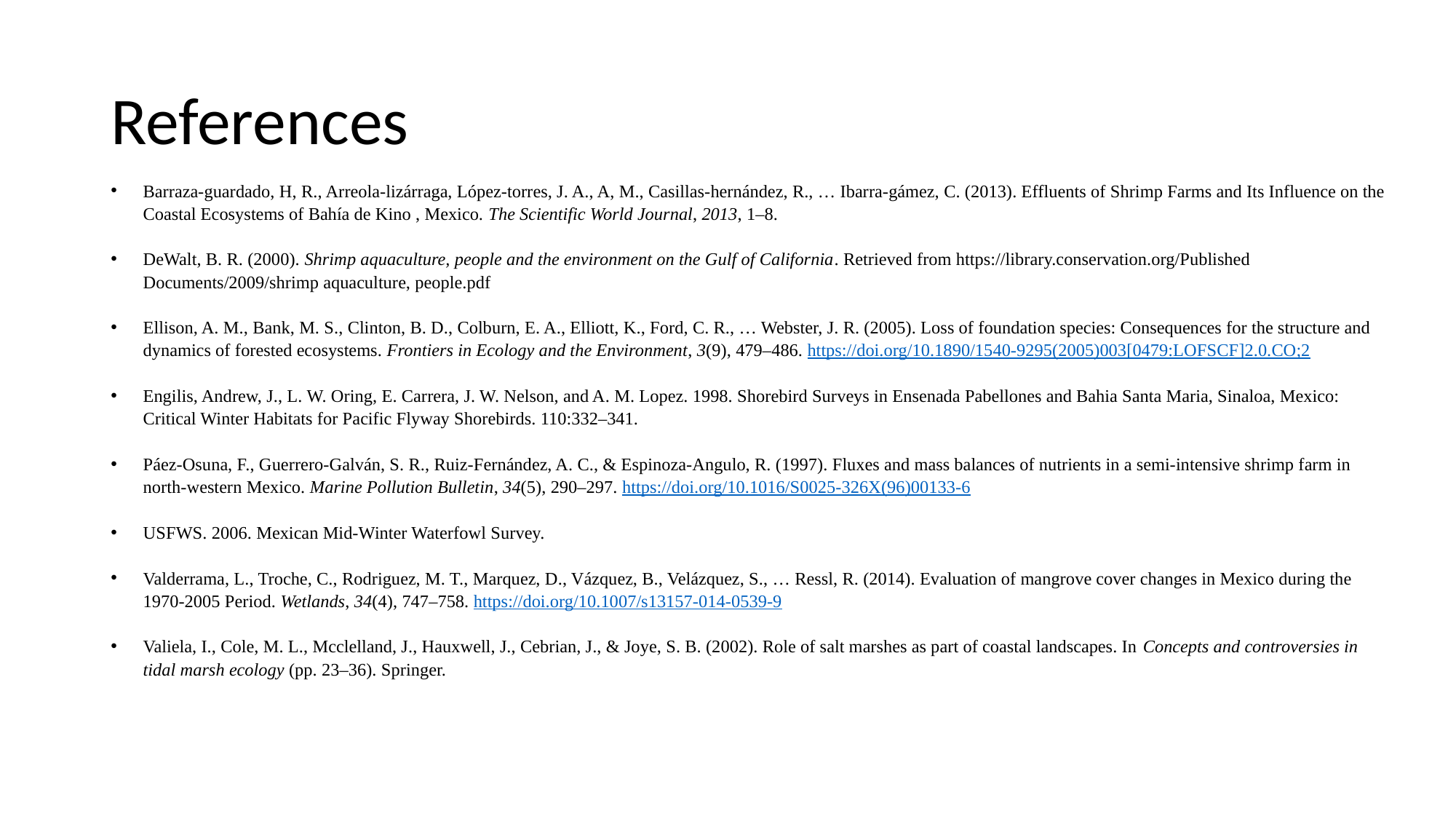

# References
Barraza-guardado, H, R., Arreola-lizárraga, López-torres, J. A., A, M., Casillas-hernández, R., … Ibarra-gámez, C. (2013). Effluents of Shrimp Farms and Its Influence on the Coastal Ecosystems of Bahía de Kino , Mexico. The Scientific World Journal, 2013, 1–8.

DeWalt, B. R. (2000). Shrimp aquaculture, people and the environment on the Gulf of California. Retrieved from https://library.conservation.org/Published Documents/2009/shrimp aquaculture, people.pdf

Ellison, A. M., Bank, M. S., Clinton, B. D., Colburn, E. A., Elliott, K., Ford, C. R., … Webster, J. R. (2005). Loss of foundation species: Consequences for the structure and dynamics of forested ecosystems. Frontiers in Ecology and the Environment, 3(9), 479–486. https://doi.org/10.1890/1540-9295(2005)003[0479:LOFSCF]2.0.CO;2

Engilis, Andrew, J., L. W. Oring, E. Carrera, J. W. Nelson, and A. M. Lopez. 1998. Shorebird Surveys in Ensenada Pabellones and Bahia Santa Maria, Sinaloa, Mexico: Critical Winter Habitats for Pacific Flyway Shorebirds. 110:332–341.

Páez-Osuna, F., Guerrero-Galván, S. R., Ruiz-Fernández, A. C., & Espinoza-Angulo, R. (1997). Fluxes and mass balances of nutrients in a semi-intensive shrimp farm in north-western Mexico. Marine Pollution Bulletin, 34(5), 290–297. https://doi.org/10.1016/S0025-326X(96)00133-6

USFWS. 2006. Mexican Mid-Winter Waterfowl Survey.

Valderrama, L., Troche, C., Rodriguez, M. T., Marquez, D., Vázquez, B., Velázquez, S., … Ressl, R. (2014). Evaluation of mangrove cover changes in Mexico during the 1970-2005 Period. Wetlands, 34(4), 747–758. https://doi.org/10.1007/s13157-014-0539-9

Valiela, I., Cole, M. L., Mcclelland, J., Hauxwell, J., Cebrian, J., & Joye, S. B. (2002). Role of salt marshes as part of coastal landscapes. In Concepts and controversies in tidal marsh ecology (pp. 23–36). Springer.